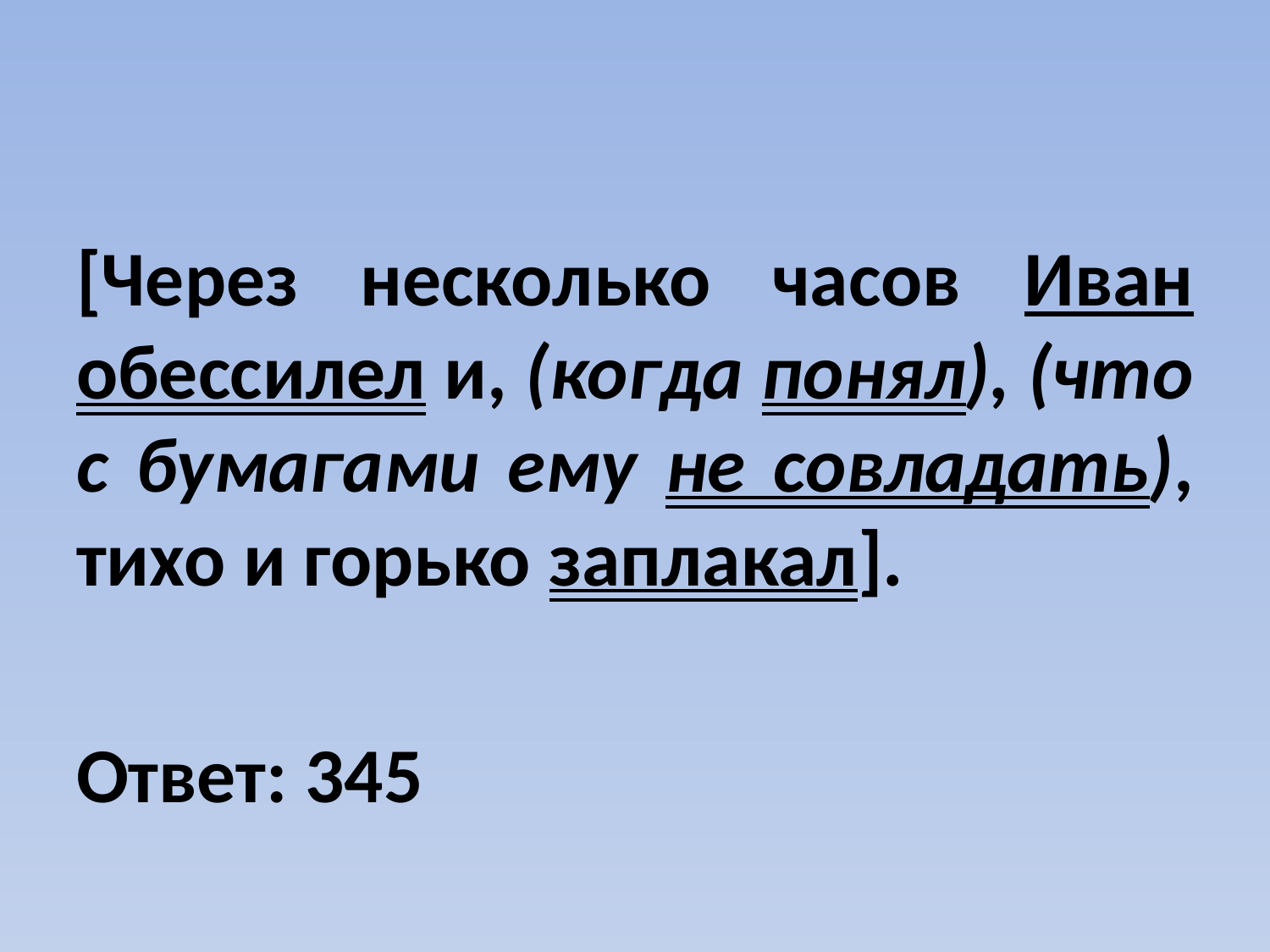

#
[Через несколько часов Иван обессилел и, (когда понял), (что с бумагами ему не совладать), тихо и горько заплакал].

Ответ: 345